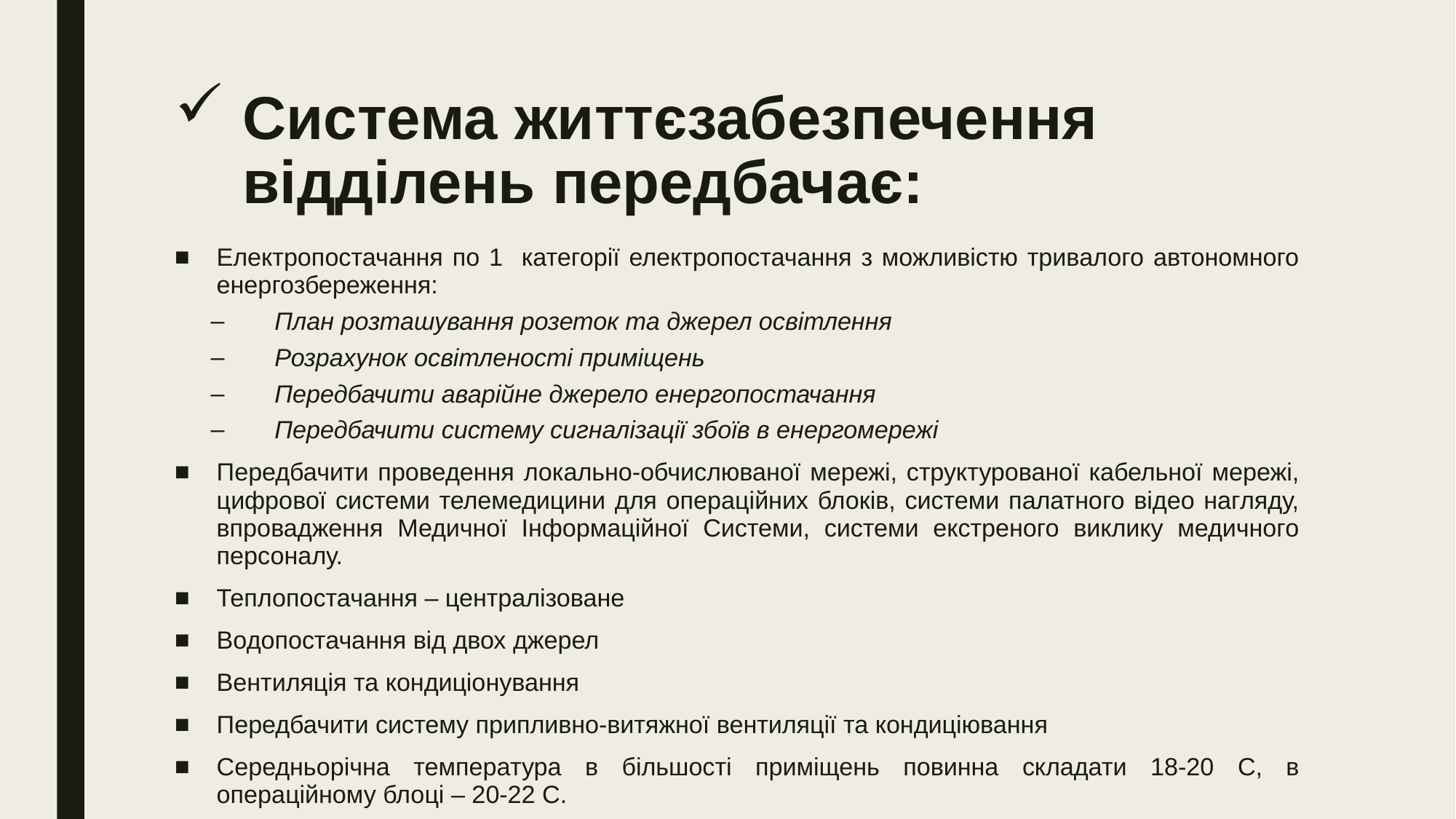

# Система життєзабезпечення відділень передбачає:
Електропостачання по 1  категорії електропостачання з можливістю тривалого автономного енергозбереження:
План розташування розеток та джерел освітлення
Розрахунок освітленості приміщень
Передбачити аварійне джерело енергопостачання
Передбачити систему сигналізації збоїв в енергомережі
Передбачити проведення локально-обчислюваної мережі, структурованої кабельної мережі, цифрової системи телемедицини для операційних блоків, системи палатного відео нагляду, впровадження Медичної Інформаційної Системи, системи екстреного виклику медичного персоналу.
Теплопостачання – централізоване
Водопостачання від двох джерел
Вентиляція та кондиціонування
Передбачити систему припливно-витяжної вентиляції та кондиціювання
Середньорічна температура в більшості приміщень повинна складати 18-20 С, в операційному блоці – 20-22 С.